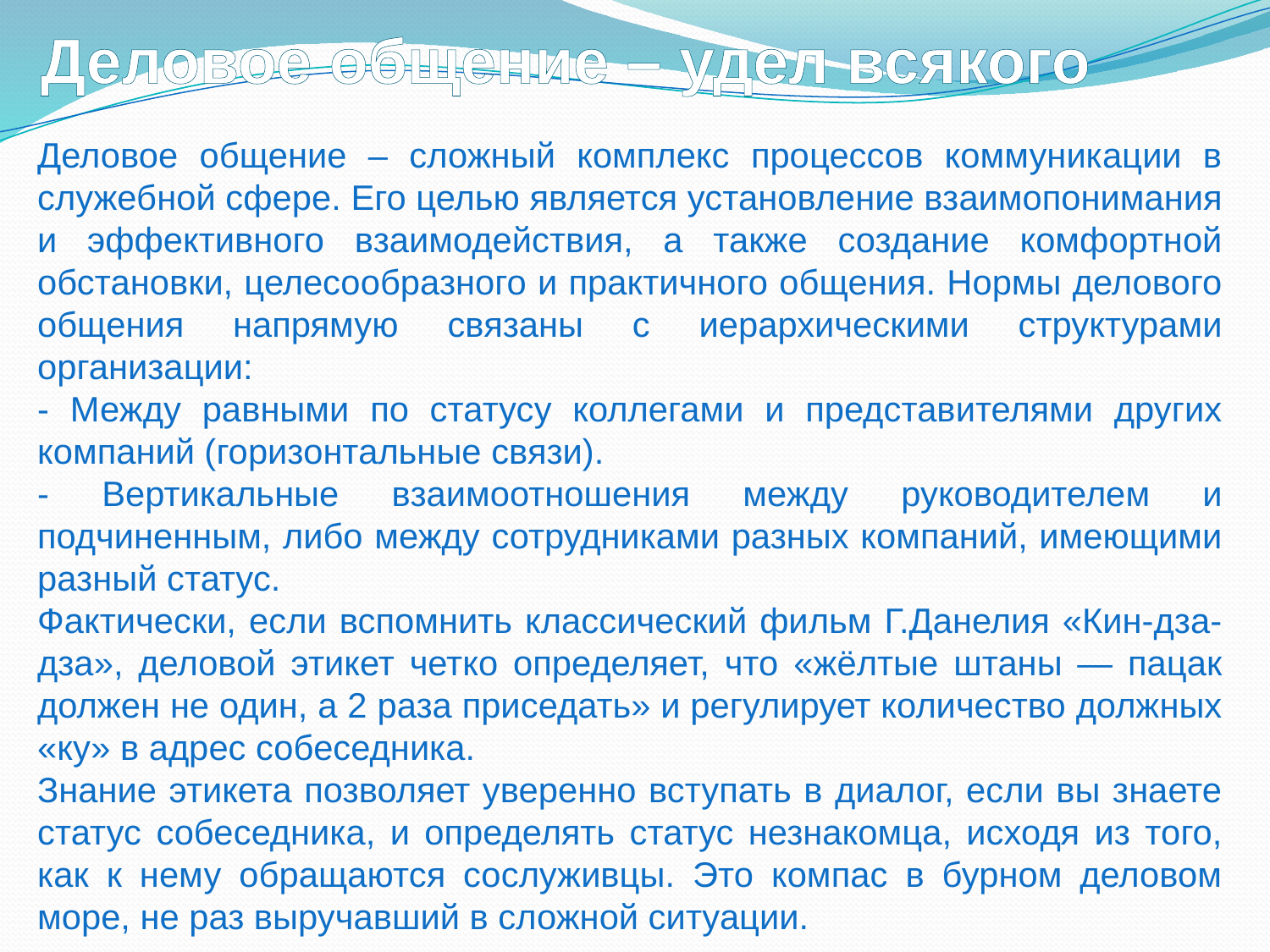

# Деловое общение – удел всякого
Деловое общение – сложный комплекс процессов коммуникации в служебной сфере. Его целью является установление взаимопонимания и эффективного взаимодействия, а также создание комфортной обстановки, целесообразного и практичного общения. Нормы делового общения напрямую связаны с иерархическими структурами организации:
- Между равными по статусу коллегами и представителями других компаний (горизонтальные связи).
- Вертикальные взаимоотношения между руководителем и подчиненным, либо между сотрудниками разных компаний, имеющими разный статус.
Фактически, если вспомнить классический фильм Г.Данелия «Кин-дза-дза», деловой этикет четко определяет, что «жёлтые штаны — пацак должен не один, а 2 раза приседать» и регулирует количество должных «ку» в адрес собеседника.
Знание этикета позволяет уверенно вступать в диалог, если вы знаете статус собеседника, и определять статус незнакомца, исходя из того, как к нему обращаются сослуживцы. Это компас в бурном деловом море, не раз выручавший в сложной ситуации.